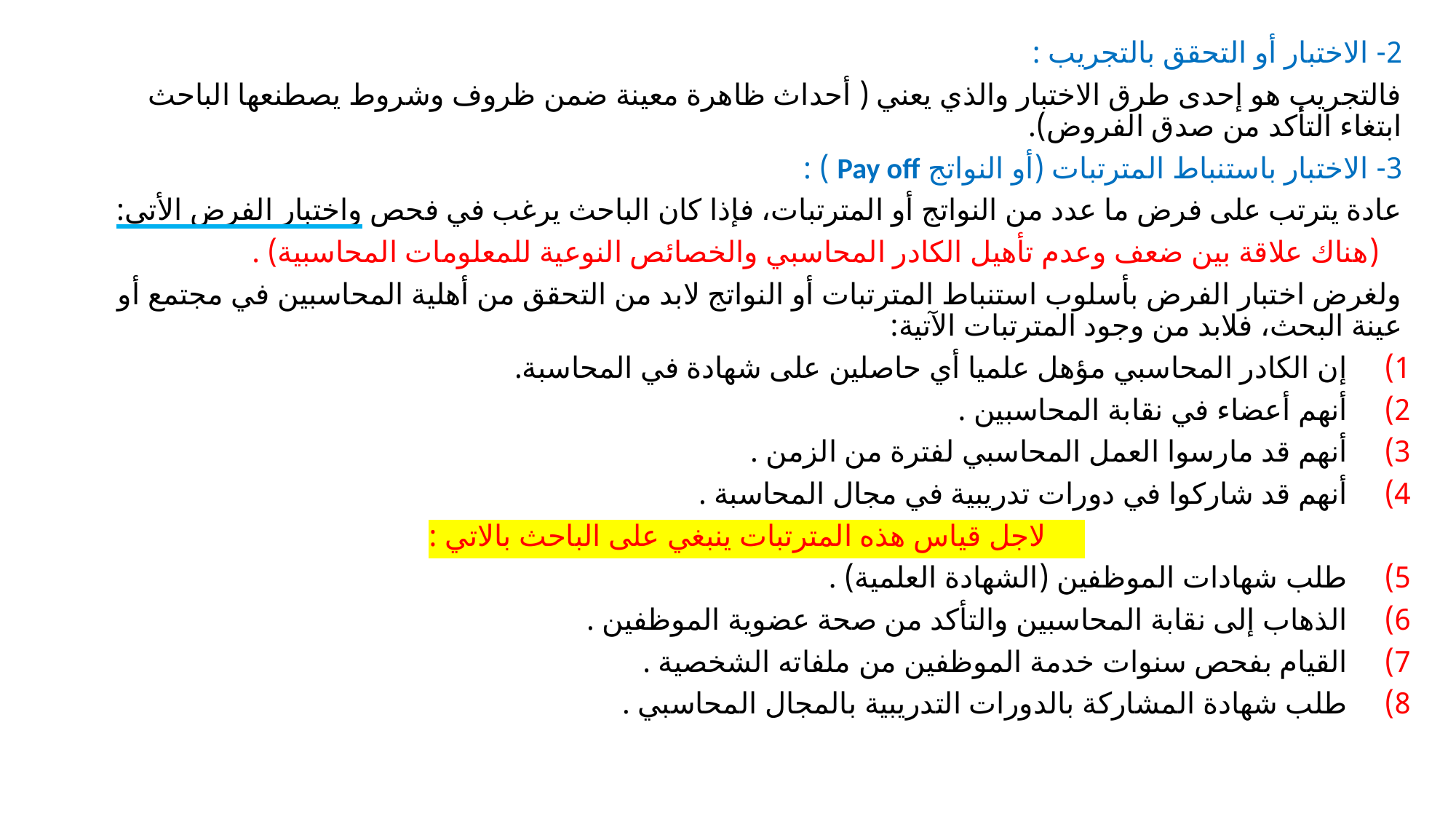

2- الاختبار أو التحقق بالتجريب :
فالتجريب هو إحدى طرق الاختبار والذي يعني ( أحداث ظاهرة معينة ضمن ظروف وشروط يصطنعها الباحث ابتغاء التأكد من صدق الفروض).
3- الاختبار باستنباط المترتبات (أو النواتج Pay off ) :
عادة يترتب على فرض ما عدد من النواتج أو المترتبات، فإذا كان الباحث يرغب في فحص واختبار الفرض الأتي:
   (هناك علاقة بين ضعف وعدم تأهيل الكادر المحاسبي والخصائص النوعية للمعلومات المحاسبية) .
ولغرض اختبار الفرض بأسلوب استنباط المترتبات أو النواتج لابد من التحقق من أهلية المحاسبين في مجتمع أو عينة البحث، فلابد من وجود المترتبات الآتية:
إن الكادر المحاسبي مؤهل علميا أي حاصلين على شهادة في المحاسبة.
أنهم أعضاء في نقابة المحاسبين .
أنهم قد مارسوا العمل المحاسبي لفترة من الزمن .
أنهم قد شاركوا في دورات تدريبية في مجال المحاسبة .
     لاجل قياس هذه المترتبات ينبغي على الباحث بالاتي :
طلب شهادات الموظفين (الشهادة العلمية) .
الذهاب إلى نقابة المحاسبين والتأكد من صحة عضوية الموظفين .
القيام بفحص سنوات خدمة الموظفين من ملفاته الشخصية .
طلب شهادة المشاركة بالدورات التدريبية بالمجال المحاسبي .